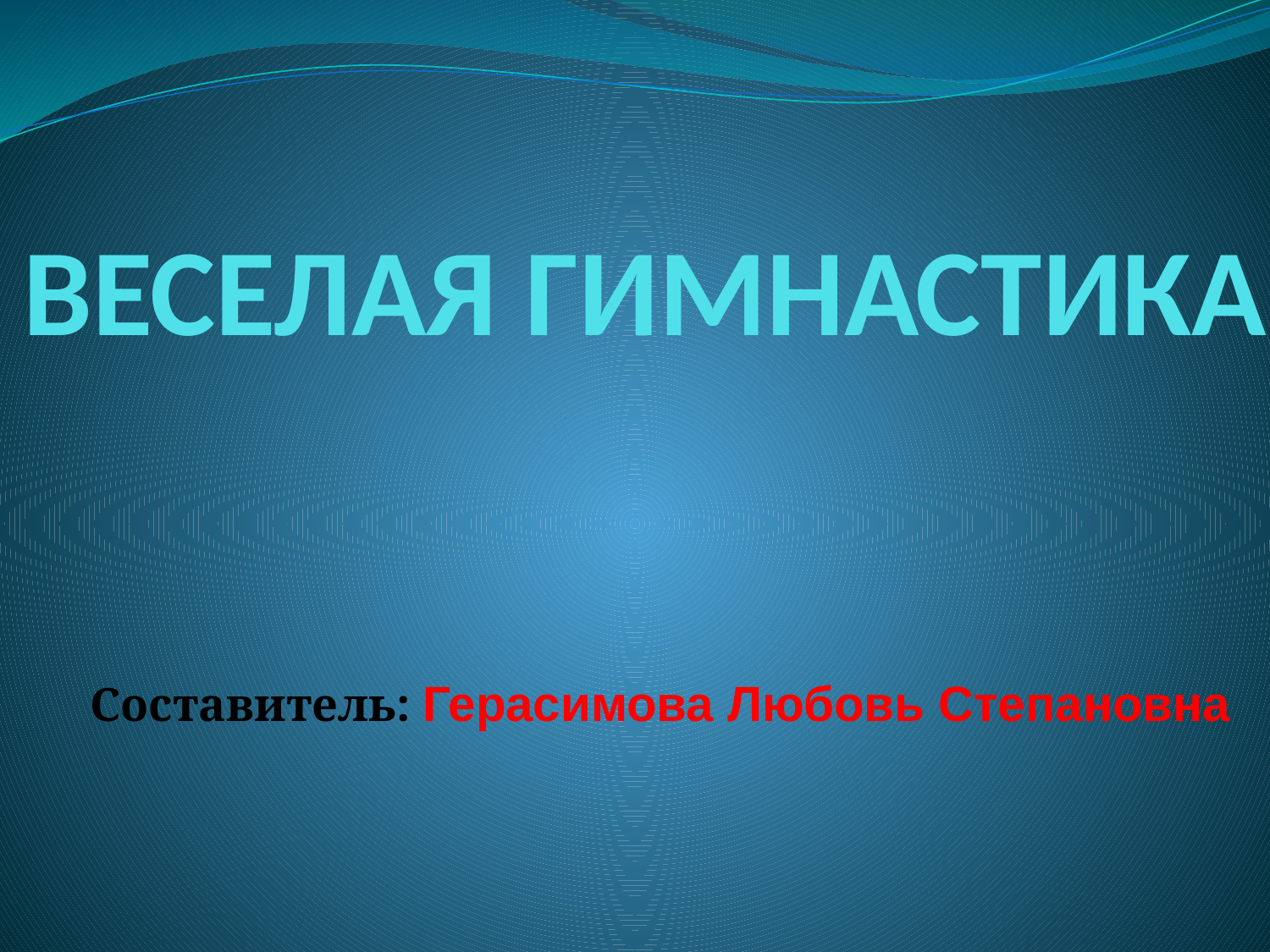

# ВЕСЕЛАЯ ГИМНАСТИКА
Составитель: Герасимова Любовь Степановна